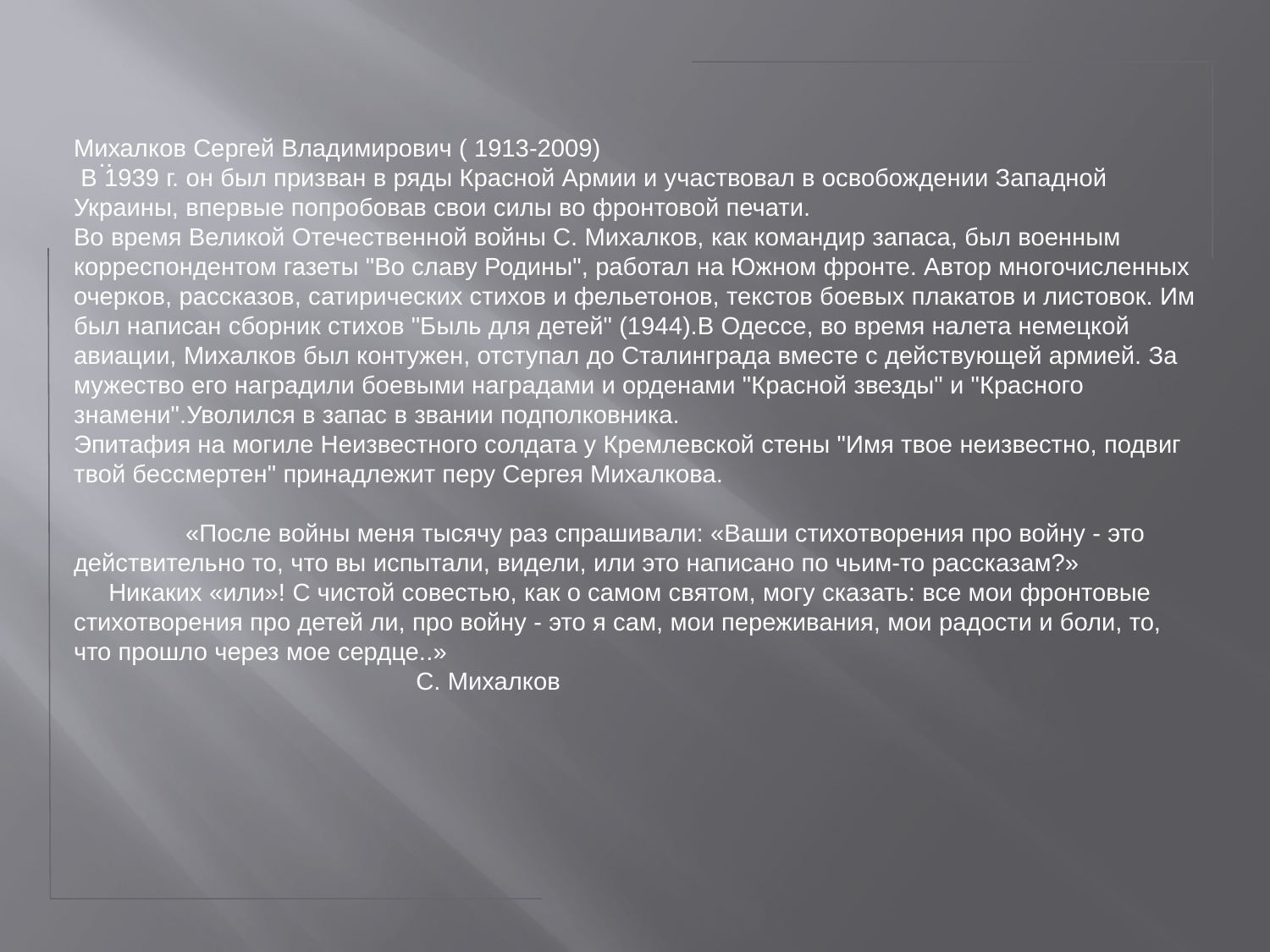

Михалков Сергей Владимирович ( 1913-2009)
 В 1939 г. он был призван в ряды Красной Армии и участвовал в освобождении Западной Украины, впервые попробовав свои силы во фронтовой печати.
Во время Великой Отечественной войны С. Михалков, как командир запаса, был военным корреспондентом газеты "Во славу Родины", работал на Южном фронте. Автор многочисленных очерков, рассказов, сатирических стихов и фельетонов, текстов боевых плакатов и листовок. Им был написан сборник стихов "Быль для детей" (1944).В Одессе, во время налета немецкой авиации, Михалков был контужен, отступал до Сталинграда вместе с действующей армией. За мужество его наградили боевыми наградами и орденами "Красной звезды" и "Красного знамени".Уволился в запас в звании подполковника.
Эпитафия на могиле Неизвестного солдата у Кремлевской стены "Имя твое неизвестно, подвиг твой бессмертен" принадлежит перу Сергея Михалкова.

                «После войны меня тысячу раз спрашивали: «Ваши стихотворения про войну - это действительно то, что вы испытали, видели, или это написано по чьим-то рассказам?»
     Никаких «или»! С чистой совестью, как о самом святом, могу сказать: все мои фронтовые стихотворения про детей ли, про войну - это я сам, мои переживания, мои радости и боли, то, что прошло через мое сердце..»
                                                 С. Михалков

..